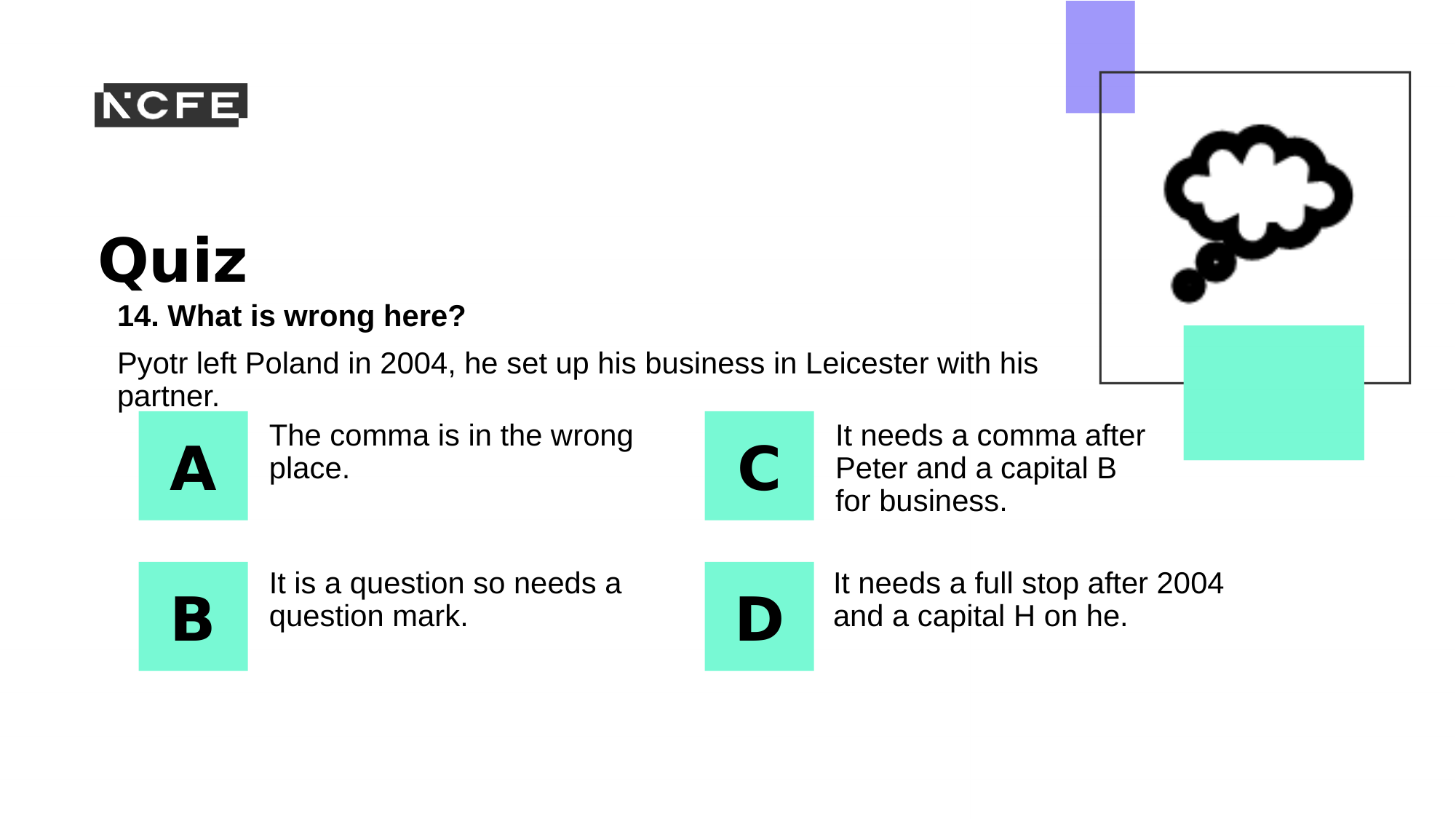

14. What is wrong here?
Pyotr left Poland in 2004, he set up his business in Leicester with his partner.
The comma is in the wrong place.

It needs a comma after Peter and a capital B for business.

It is a question so needs a question mark.

It needs a full stop after 2004 and a capital H on he.